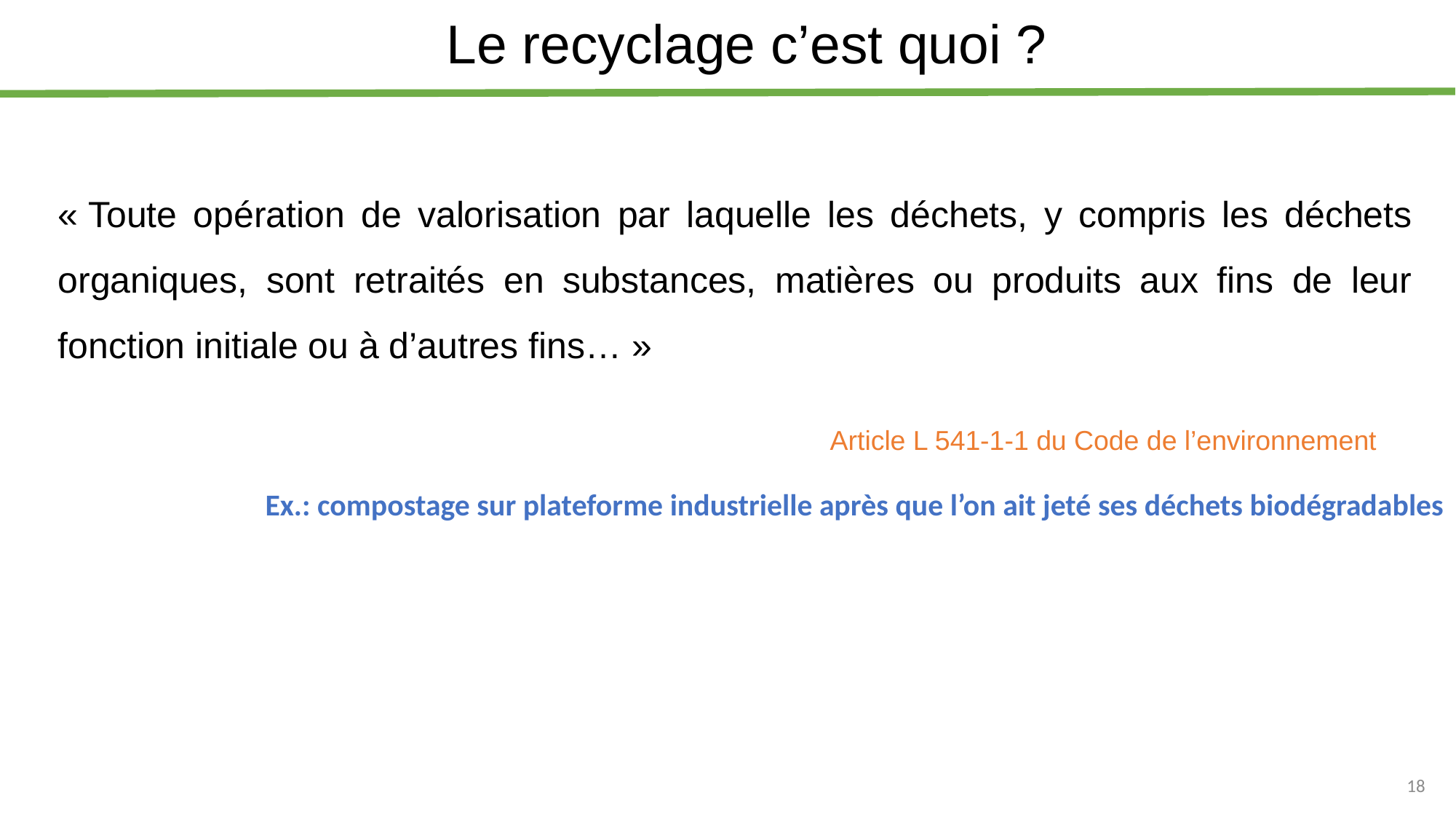

# Le recyclage c’est quoi ?
« Toute opération de valorisation par laquelle les déchets, y compris les déchets organiques, sont retraités en substances, matières ou produits aux fins de leur fonction initiale ou à d’autres fins… »
Article L 541-1-1 du Code de l’environnement
Ex.: compostage sur plateforme industrielle après que l’on ait jeté ses déchets biodégradables
18